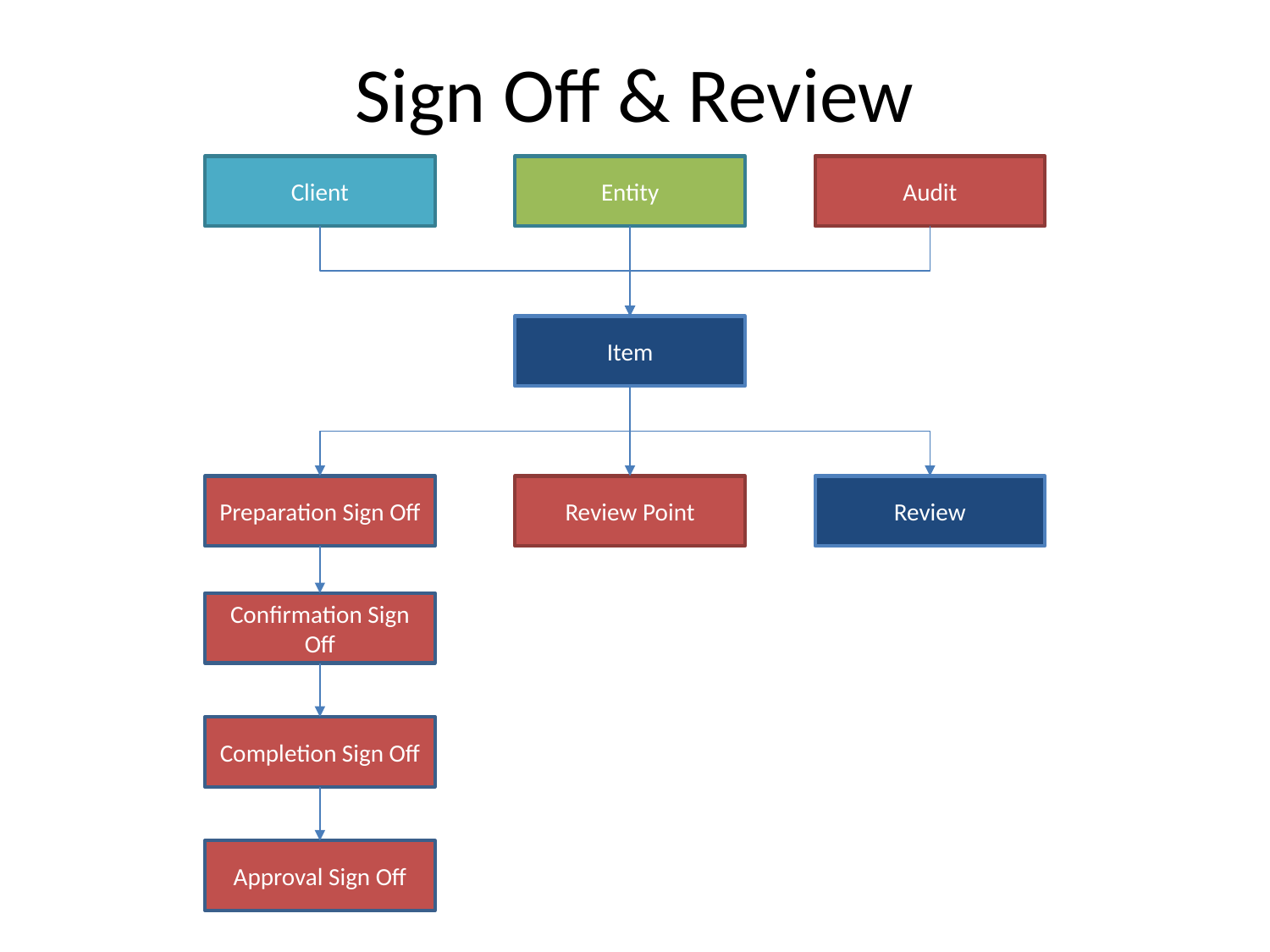

# Sign Off & Review
Client
Entity
Audit
Item
Preparation Sign Off
Review Point
Review
Confirmation Sign Off
Completion Sign Off
Approval Sign Off